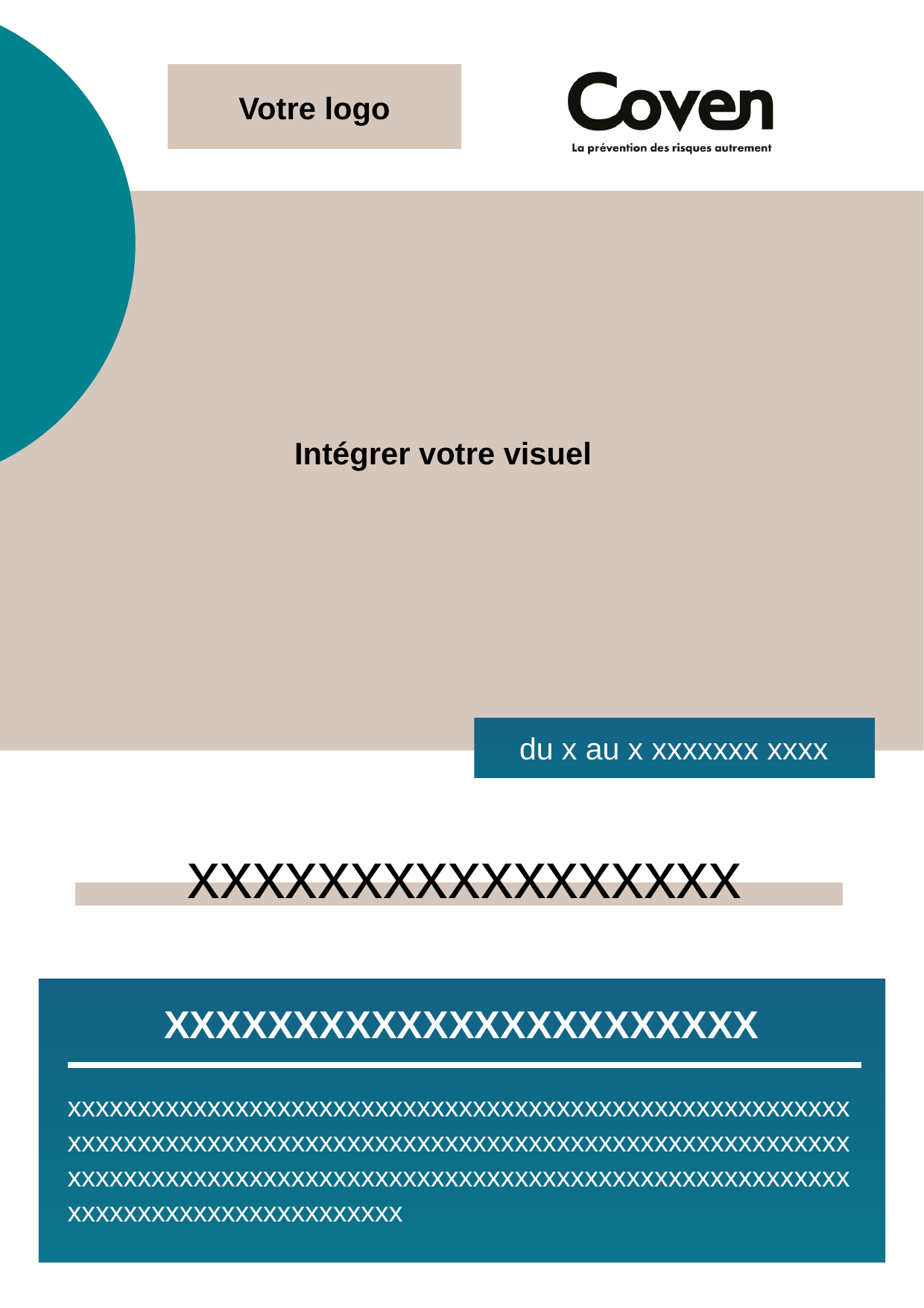

Votre logo

Intégrer votre visuel

du x au x xxxxxxx xxxx
xxxxxxxxxxxxxxxxx

XXXXXXXXXXXXXXXXXXXXXXX

xxxxxxxxxxxxxxxxxxxxxxxxxxxxxxxxxxxxxxxxxxxxxxxxxxxxxxxxxxxxxxxxxxxxxxxxxxxxxxxxxxxxxxxxxxxxxxxxxxxxxxxxxxxxxxxxxxxxxxxxxxxxxxxxxxxxxxxxxxxxxxxxxxxxxxxxxxxxxxxxxxxxxxxxxxxxxxxxxxxxxxxxxxxxxxxx